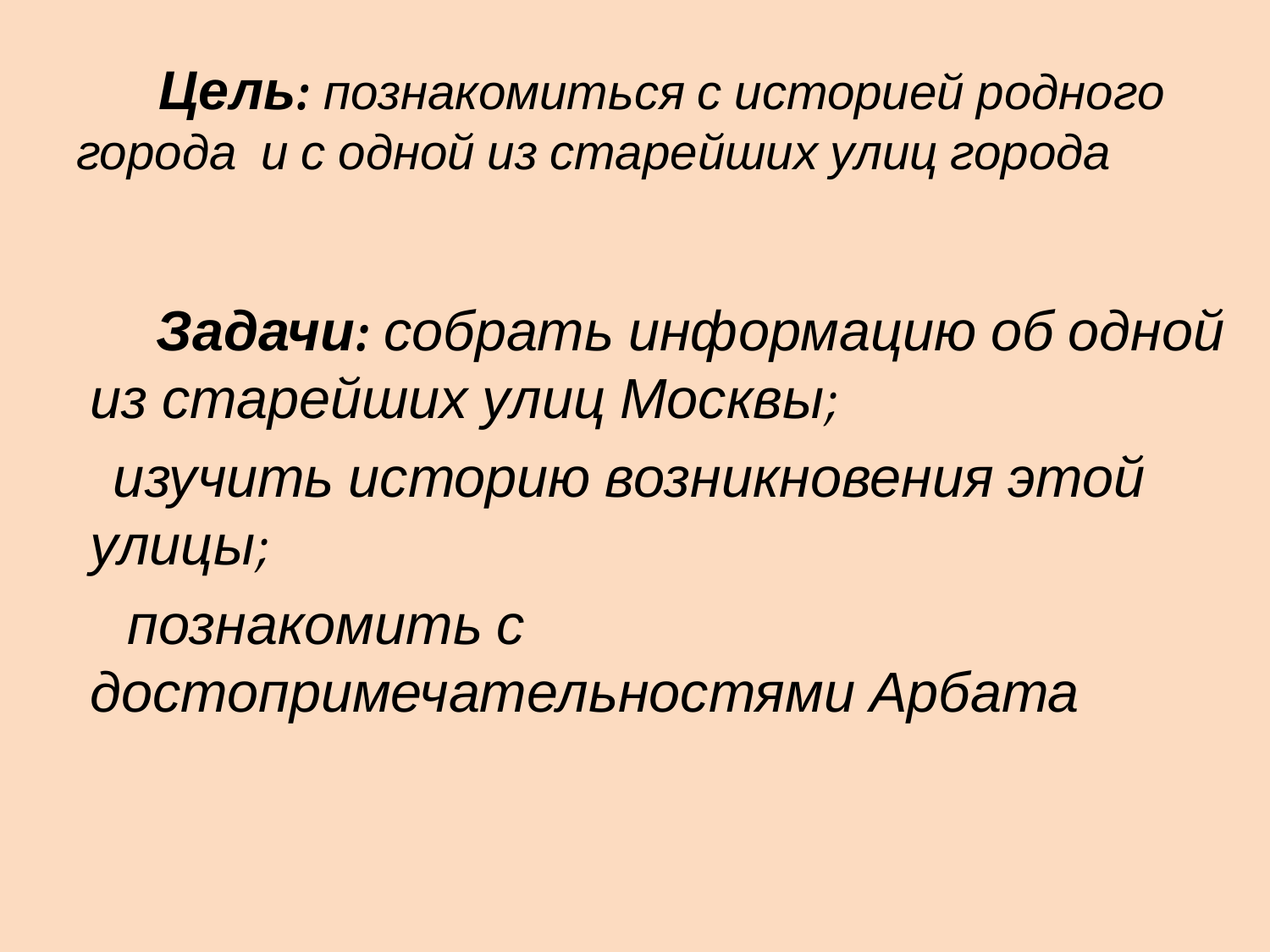

# Цель: познакомиться с историей родного города  и с одной из старейших улиц города
        Задачи: собрать информацию об одной из старейших улиц Москвы;
     изучить историю возникновения этой улицы;
      познакомить с достопримечательностями Арбата